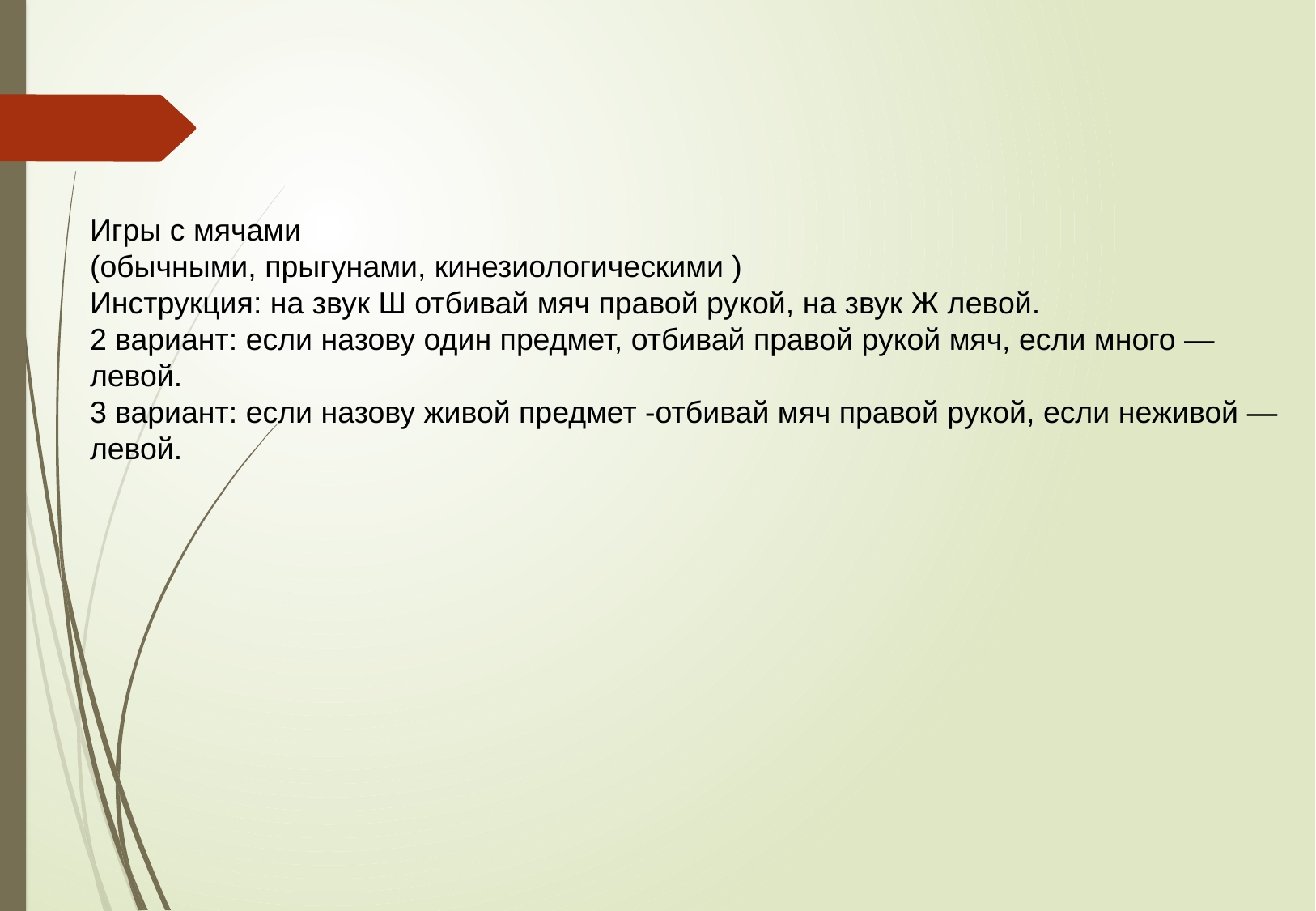

#
Игры с мячами
(обычными, прыгунами, кинезиологическими )
Инструкция: на звук Ш отбивай мяч правой рукой, на звук Ж левой.
2 вариант: если назову один предмет, отбивай правой рукой мяч, если много —
левой.
3 вариант: если назову живой предмет -отбивай мяч правой рукой, если неживой —
левой.